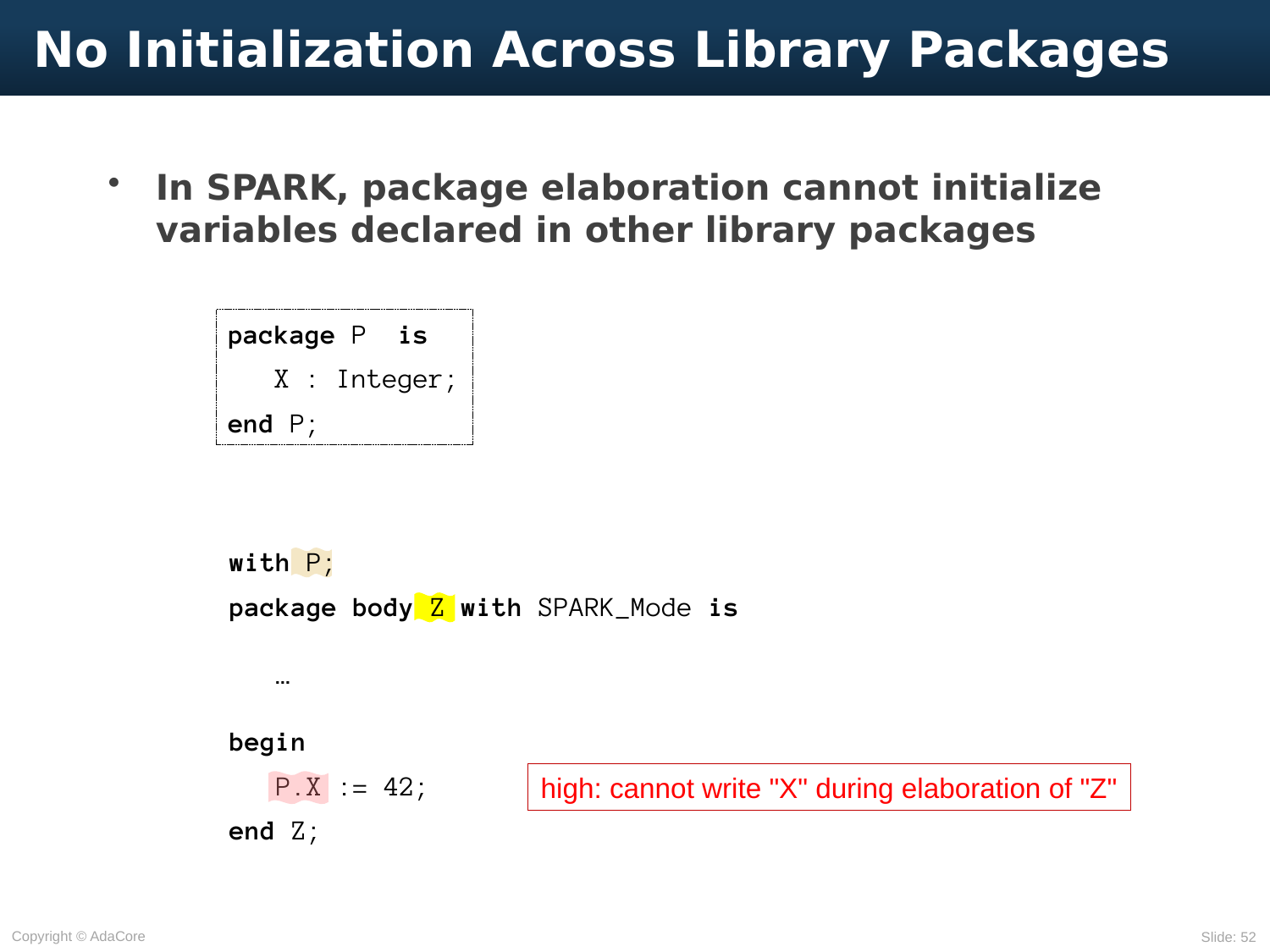

# No Initialization Across Library Packages
In SPARK, package elaboration cannot initialize variables declared in other library packages

package P  is
   X : Integer;
end P;
with P;
package body Z with SPARK_Mode is

   …

begin
   P.X := 42;
end Z;

high: cannot write "X" during elaboration of "Z"